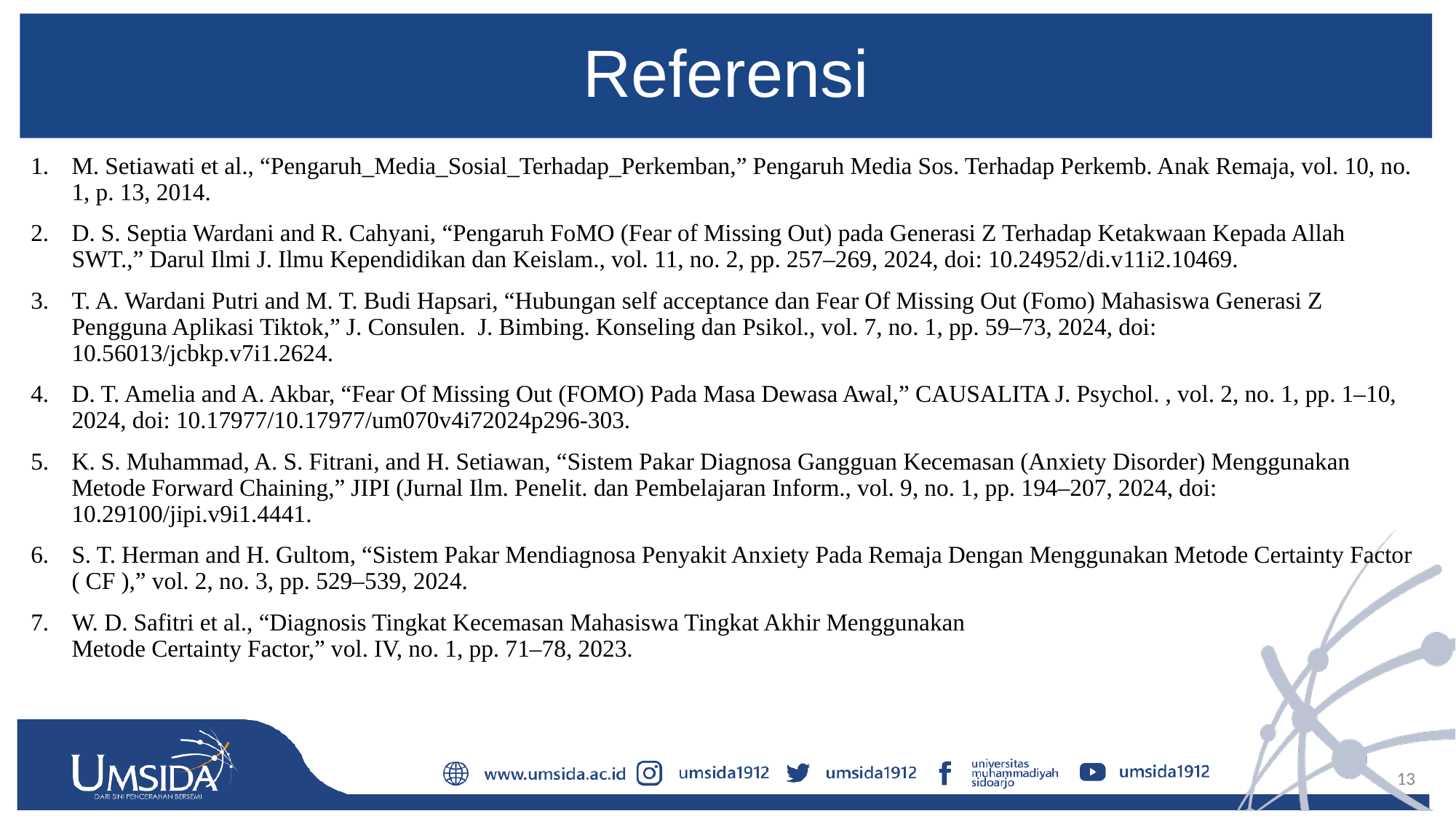

# Referensi
M. Setiawati et al., “Pengaruh_Media_Sosial_Terhadap_Perkemban,” Pengaruh Media Sos. Terhadap Perkemb. Anak Remaja, vol. 10, no. 1, p. 13, 2014.
D. S. Septia Wardani and R. Cahyani, “Pengaruh FoMO (Fear of Missing Out) pada Generasi Z Terhadap Ketakwaan Kepada Allah SWT.,” Darul Ilmi J. Ilmu Kependidikan dan Keislam., vol. 11, no. 2, pp. 257–269, 2024, doi: 10.24952/di.v11i2.10469.
T. A. Wardani Putri and M. T. Budi Hapsari, “Hubungan self acceptance dan Fear Of Missing Out (Fomo) Mahasiswa Generasi Z Pengguna Aplikasi Tiktok,” J. Consulen.  J. Bimbing. Konseling dan Psikol., vol. 7, no. 1, pp. 59–73, 2024, doi: 10.56013/jcbkp.v7i1.2624.
D. T. Amelia and A. Akbar, “Fear Of Missing Out (FOMO) Pada Masa Dewasa Awal,” CAUSALITA J. Psychol. , vol. 2, no. 1, pp. 1–10, 2024, doi: 10.17977/10.17977/um070v4i72024p296-303.
K. S. Muhammad, A. S. Fitrani, and H. Setiawan, “Sistem Pakar Diagnosa Gangguan Kecemasan (Anxiety Disorder) Menggunakan Metode Forward Chaining,” JIPI (Jurnal Ilm. Penelit. dan Pembelajaran Inform., vol. 9, no. 1, pp. 194–207, 2024, doi: 10.29100/jipi.v9i1.4441.
S. T. Herman and H. Gultom, “Sistem Pakar Mendiagnosa Penyakit Anxiety Pada Remaja Dengan Menggunakan Metode Certainty Factor ( CF ),” vol. 2, no. 3, pp. 529–539, 2024.
W. D. Safitri et al., “Diagnosis Tingkat Kecemasan Mahasiswa Tingkat Akhir Menggunakan                                                                   Metode Certainty Factor,” vol. IV, no. 1, pp. 71–78, 2023.